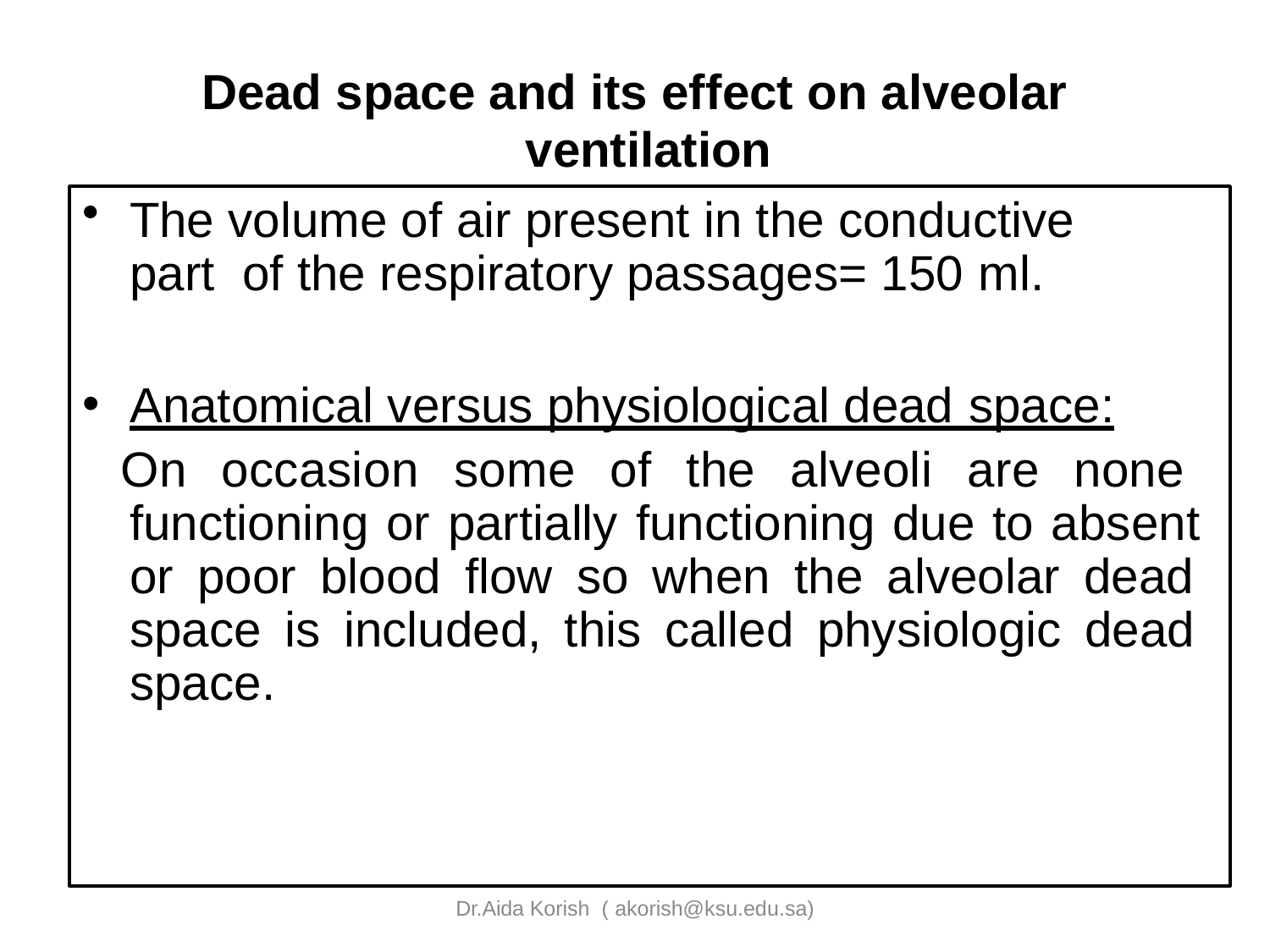

Dead space and its effect on alveolar  ventilation
The volume of air present in the conductive part  of the respiratory passages= 150 ml.

Anatomical versus physiological dead space:
On occasion some of the alveoli are none  functioning or partially functioning due to absent  or poor blood flow so when the alveolar dead  space is included, this called physiologic dead  space.
Dr.Aida Korish  ( akorish@ksu.edu.sa)